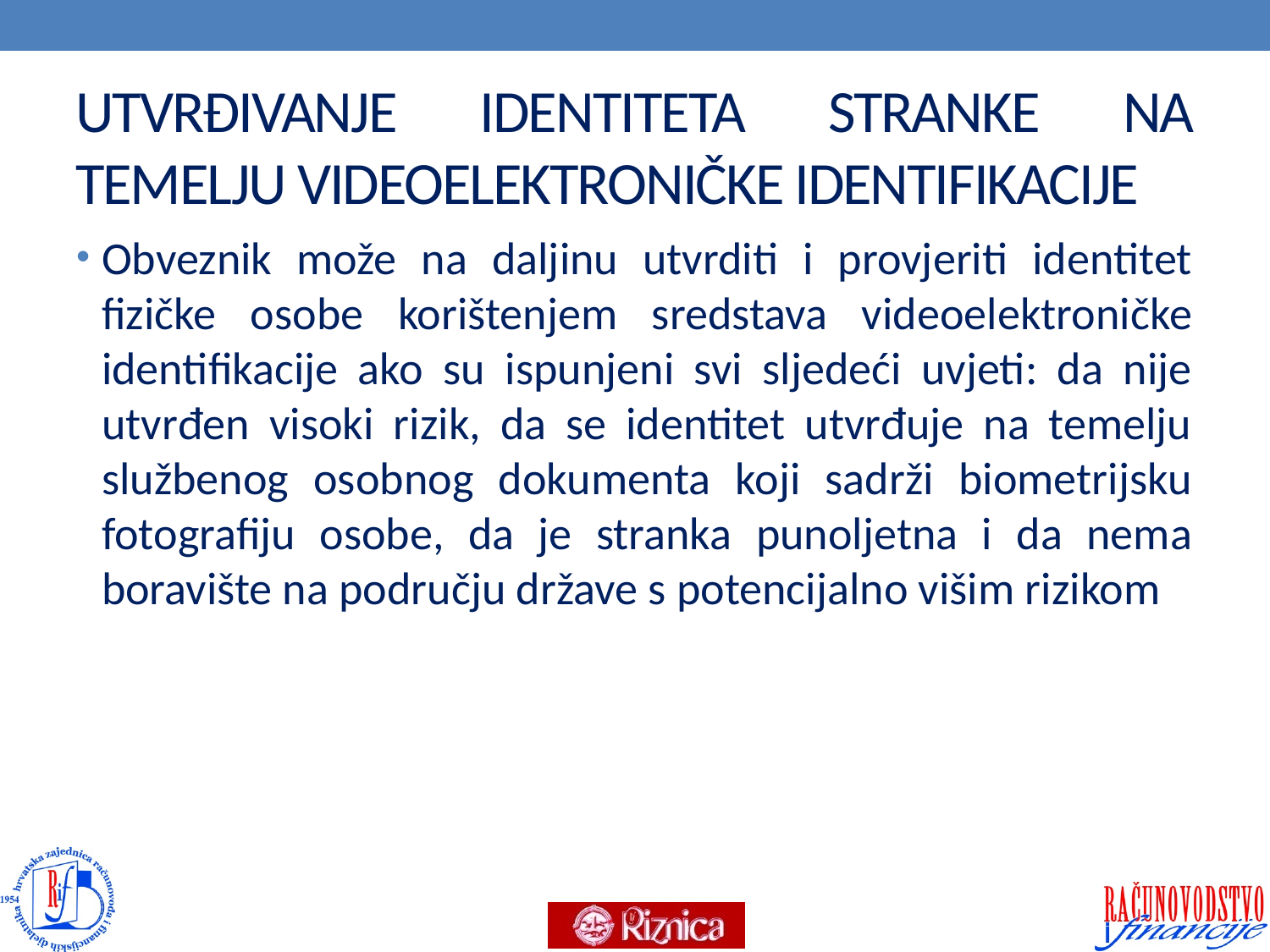

# UTVRĐIVANJE IDENTITETA STRANKE NA TEMELJU VIDEOELEKTRONIČKE IDENTIFIKACIJE
Obveznik može na daljinu utvrditi i provjeriti identitet fizičke osobe korištenjem sredstava videoelektroničke identifikacije ako su ispunjeni svi sljedeći uvjeti: da nije utvrđen visoki rizik, da se identitet utvrđuje na temelju službenog osobnog dokumenta koji sadrži biometrijsku fotografiju osobe, da je stranka punoljetna i da nema boravište na području države s potencijalno višim rizikom